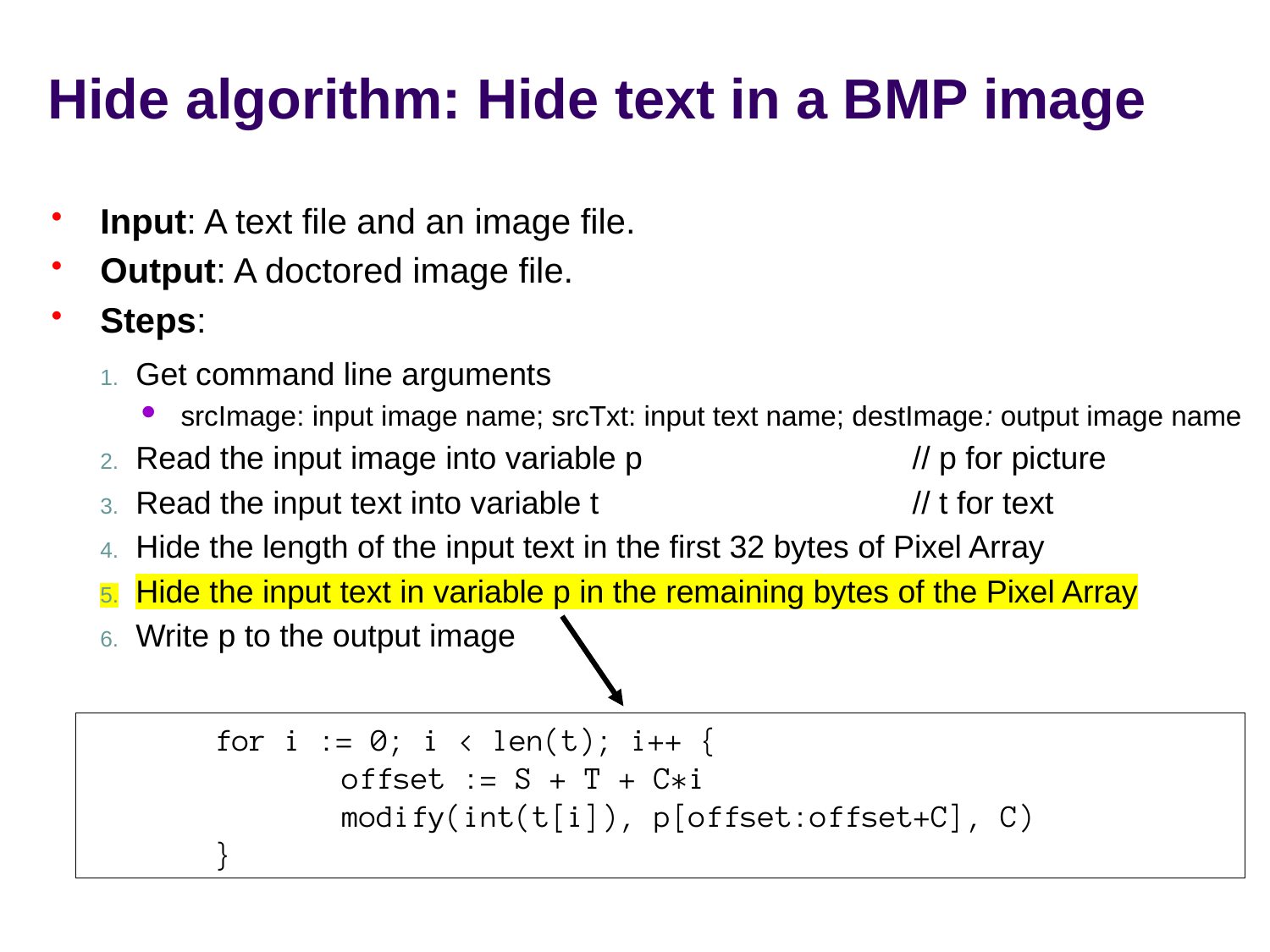

# Hide algorithm: Hide text in a BMP image
Input: A text file and an image file.
Output: A doctored image file.
Steps:
Get command line arguments
srcImage: input image name; srcTxt: input text name; destImage: output image name
Read the input image into variable p		                // p for picture
Read the input text into variable t		                // t for text
Hide the length of the input text in the first 32 bytes of Pixel Array
Hide the input text in variable p in the remaining bytes of the Pixel Array
Write p to the output image

	for i := 0; i < len(t); i++ {
		offset := S + T + C*i
		modify(int(t[i]), p[offset:offset+C], C)
	}